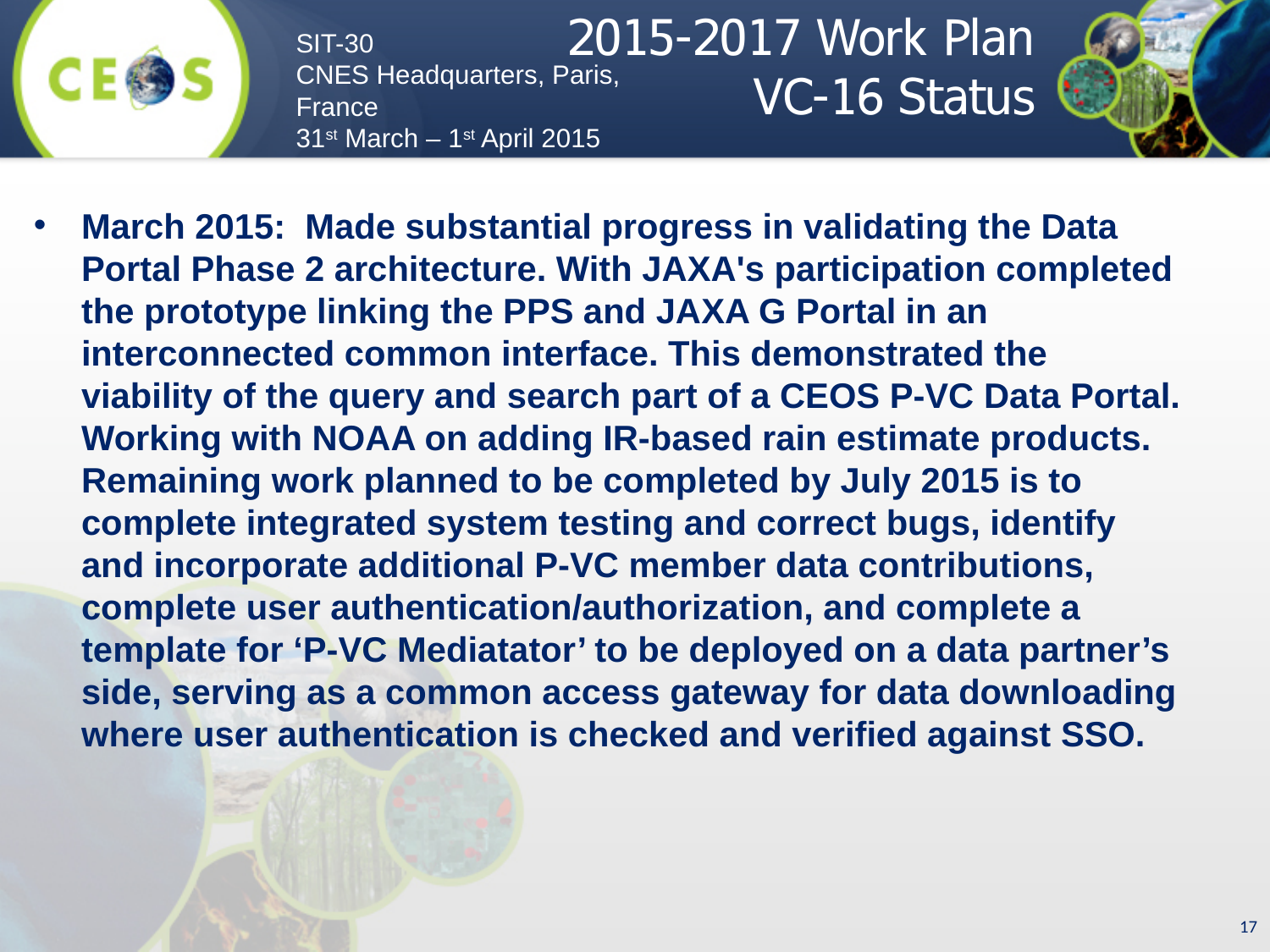

# 2015-2017 Work Plan VC-16 Status

March 2015:  Made substantial progress in validating the Data Portal Phase 2 architecture. With JAXA's participation completed the prototype linking the PPS and JAXA G Portal in an interconnected common interface. This demonstrated the viability of the query and search part of a CEOS P-VC Data Portal. Working with NOAA on adding IR-based rain estimate products. Remaining work planned to be completed by July 2015 is to complete integrated system testing and correct bugs, identify and incorporate additional P-VC member data contributions, complete user authentication/authorization, and complete a template for ‘P-VC Mediatator’ to be deployed on a data partner’s side, serving as a common access gateway for data downloading where user authentication is checked and verified against SSO.

17